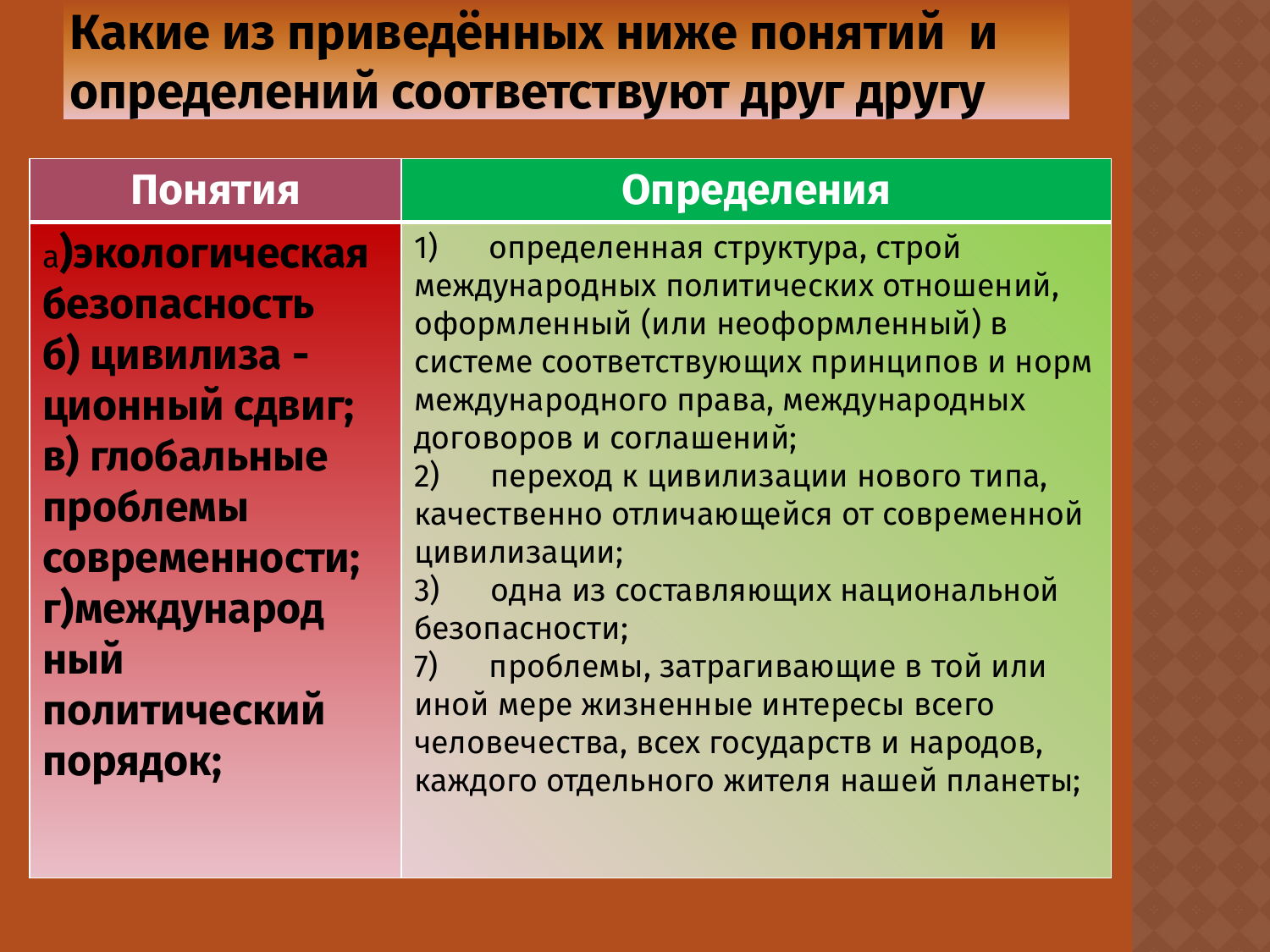

# Какие из приведённых ниже понятий  и определений соответствуют друг другу
| Понятия | Определения |
| --- | --- |
| а)экологическая безопасность б) цивилиза - ционный сдвиг; в) глобальные проблемы современности; г)международ ный политический порядок; | 1)      определенная структура, строй международных политических отношений, оформленный (или неоформленный) в системе соответствующих принципов и норм международного права, международных договоров и соглашений; 2)      переход к цивилизации нового типа, качественно отличающейся от современной цивилизации; 3)      одна из составляющих национальной безопасности; 7)      проблемы, затрагивающие в той или иной мере жизненные интересы всего человечества, всех государств и народов, каждого отдельного жителя нашей планеты; |